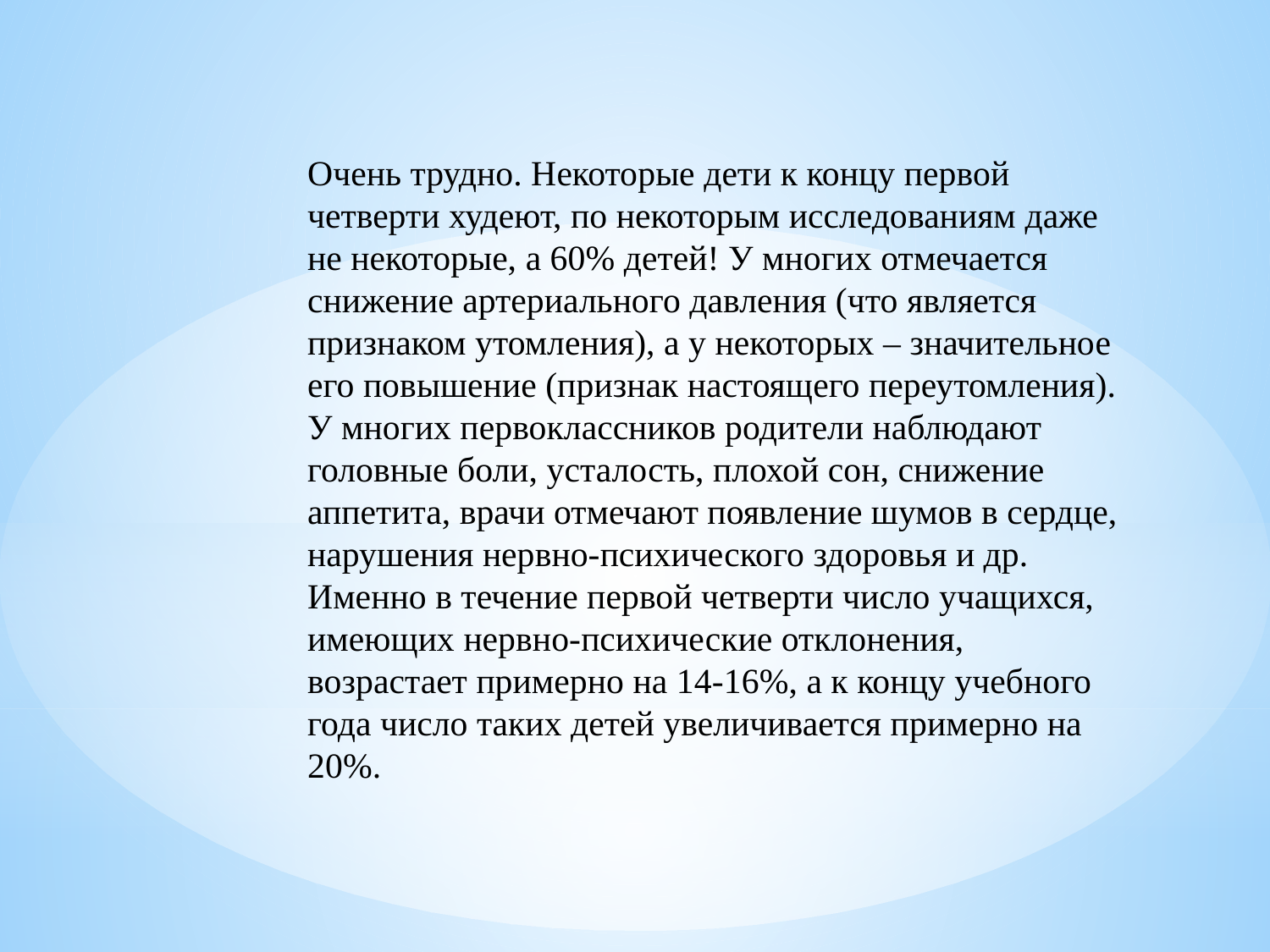

Очень трудно. Некоторые дети к концу первой четверти худеют, по некоторым исследованиям даже не некоторые, а 60% детей! У многих отмечается снижение артериального давления (что является признаком утомления), а у некоторых – значительное его повышение (признак настоящего переутомления). У многих первоклассников родители наблюдают головные боли, усталость, плохой сон, снижение аппетита, врачи отмечают появление шумов в сердце, нарушения нервно-психического здоровья и др.
Именно в течение первой четверти число учащихся, имеющих нервно-психические отклонения, возрастает примерно на 14-16%, а к концу учебного года число таких детей увеличивается примерно на 20%.